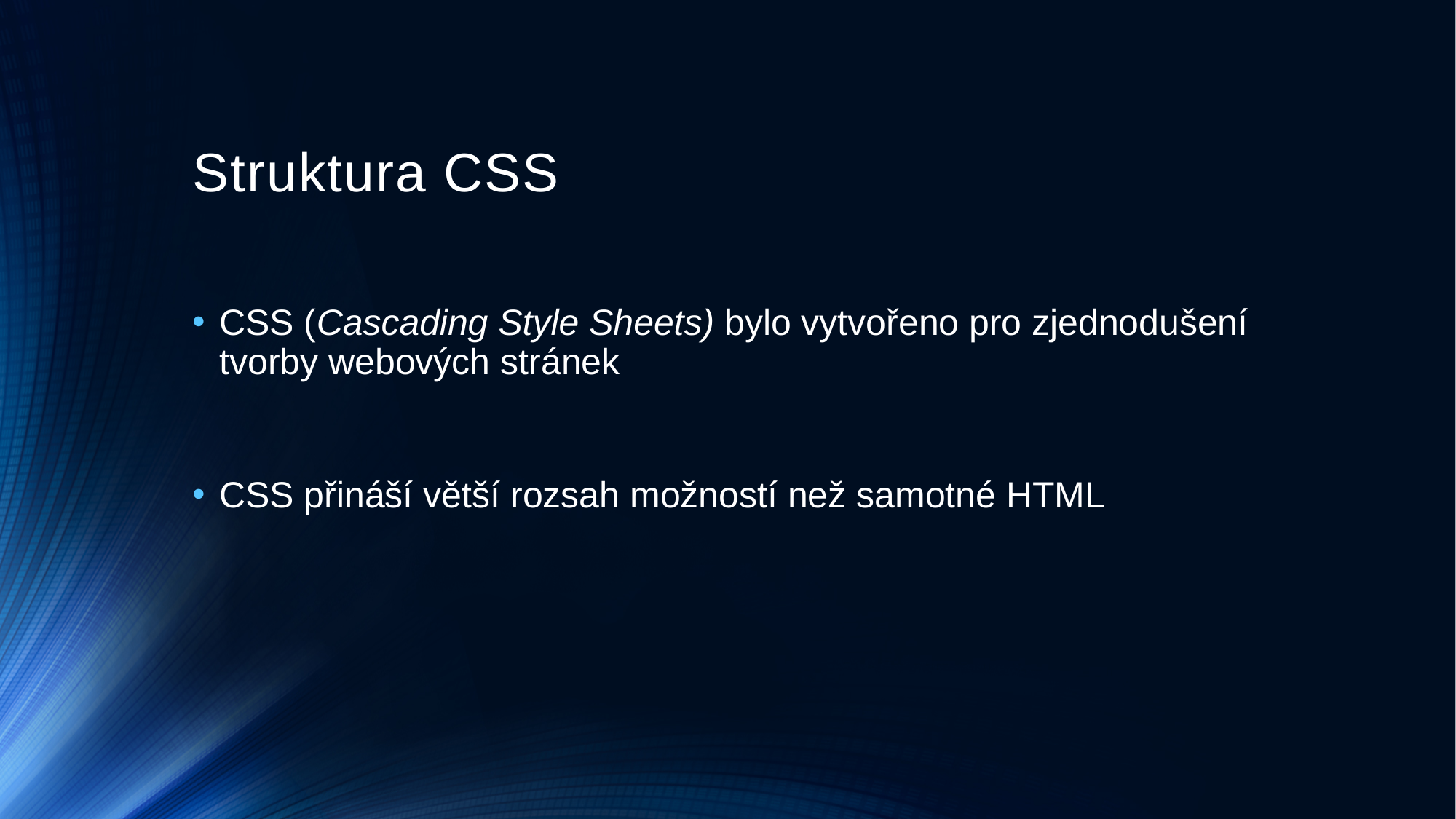

# Struktura CSS

CSS (Cascading Style Sheets) bylo vytvořeno pro zjednodušení tvorby webových stránek

CSS přináší větší rozsah možností než samotné HTML